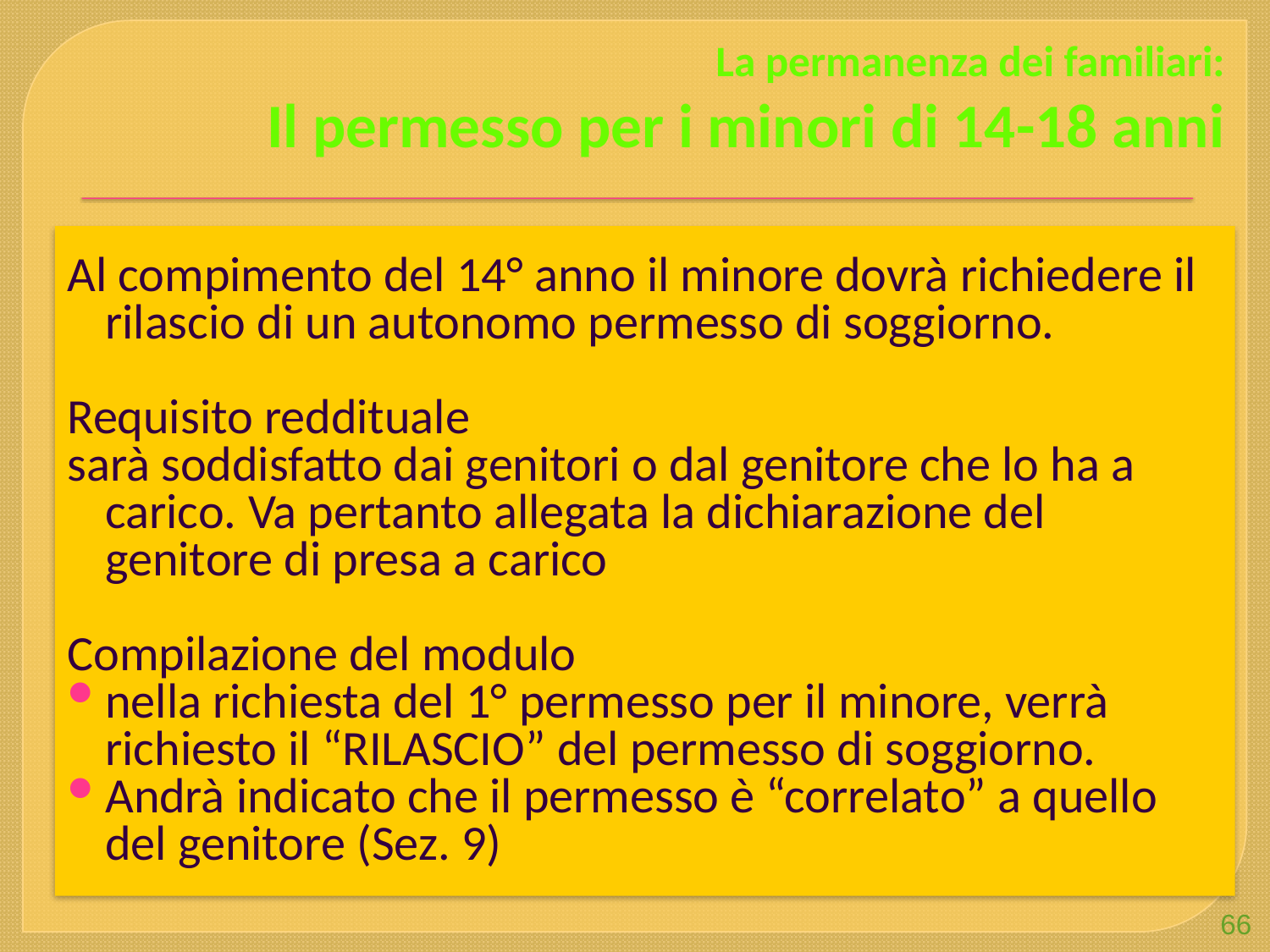

# La permanenza dei familiari: Il permesso per i minori di 14-18 anni

Al compimento del 14° anno il minore dovrà richiedere il rilascio di un autonomo permesso di soggiorno.

Requisito reddituale
sarà soddisfatto dai genitori o dal genitore che lo ha a carico. Va pertanto allegata la dichiarazione del genitore di presa a carico

Compilazione del modulo
nella richiesta del 1° permesso per il minore, verrà richiesto il “RILASCIO” del permesso di soggiorno.
Andrà indicato che il permesso è “correlato” a quello del genitore (Sez. 9)
66